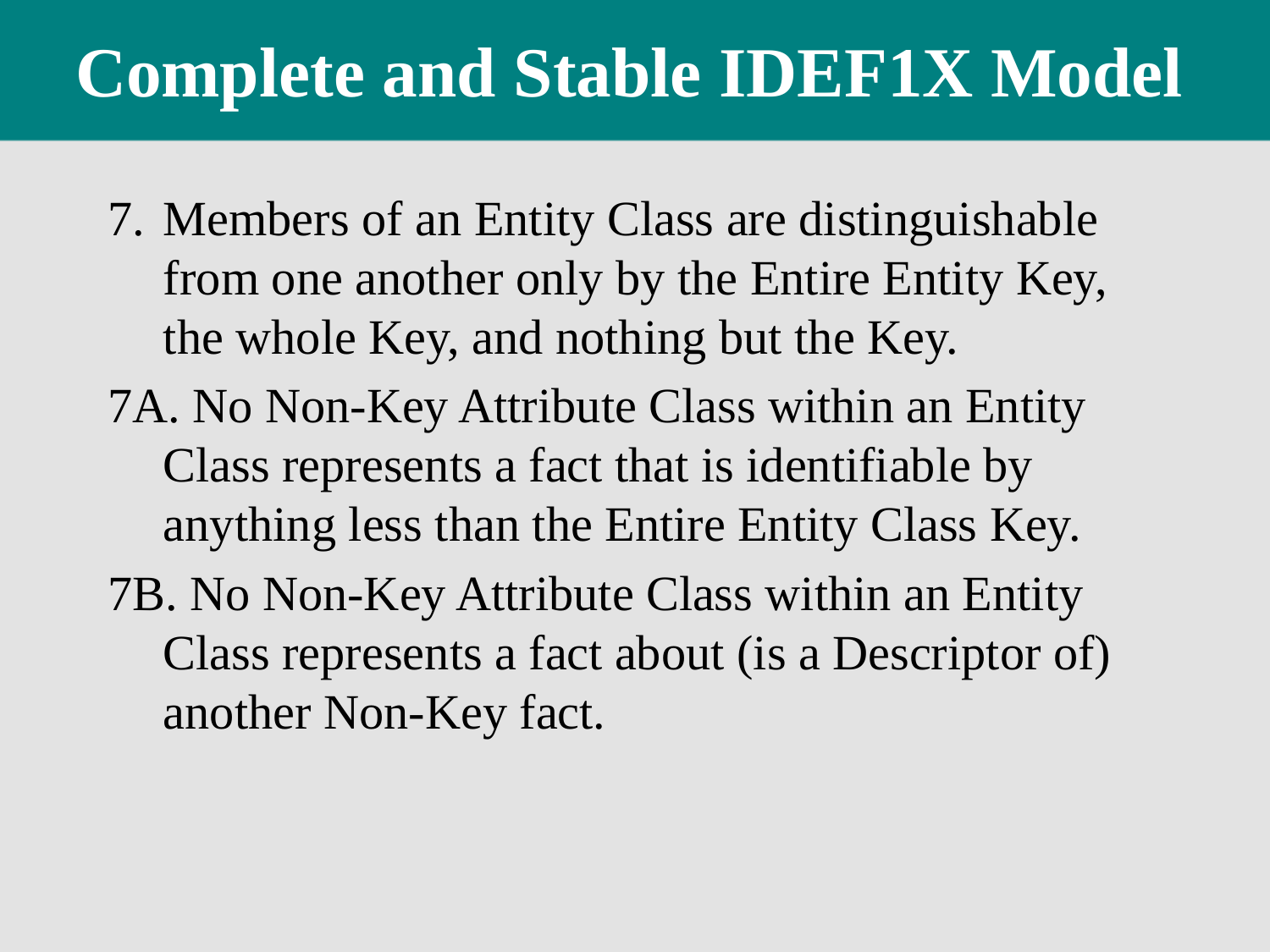

# Complete and Stable IDEF1X Model
7.	Members of an Entity Class are distinguishable from one another only by the Entire Entity Key, the whole Key, and nothing but the Key.
7A. No Non-Key Attribute Class within an Entity Class represents a fact that is identifiable by anything less than the Entire Entity Class Key.
7B. No Non-Key Attribute Class within an Entity Class represents a fact about (is a Descriptor of) another Non-Key fact.